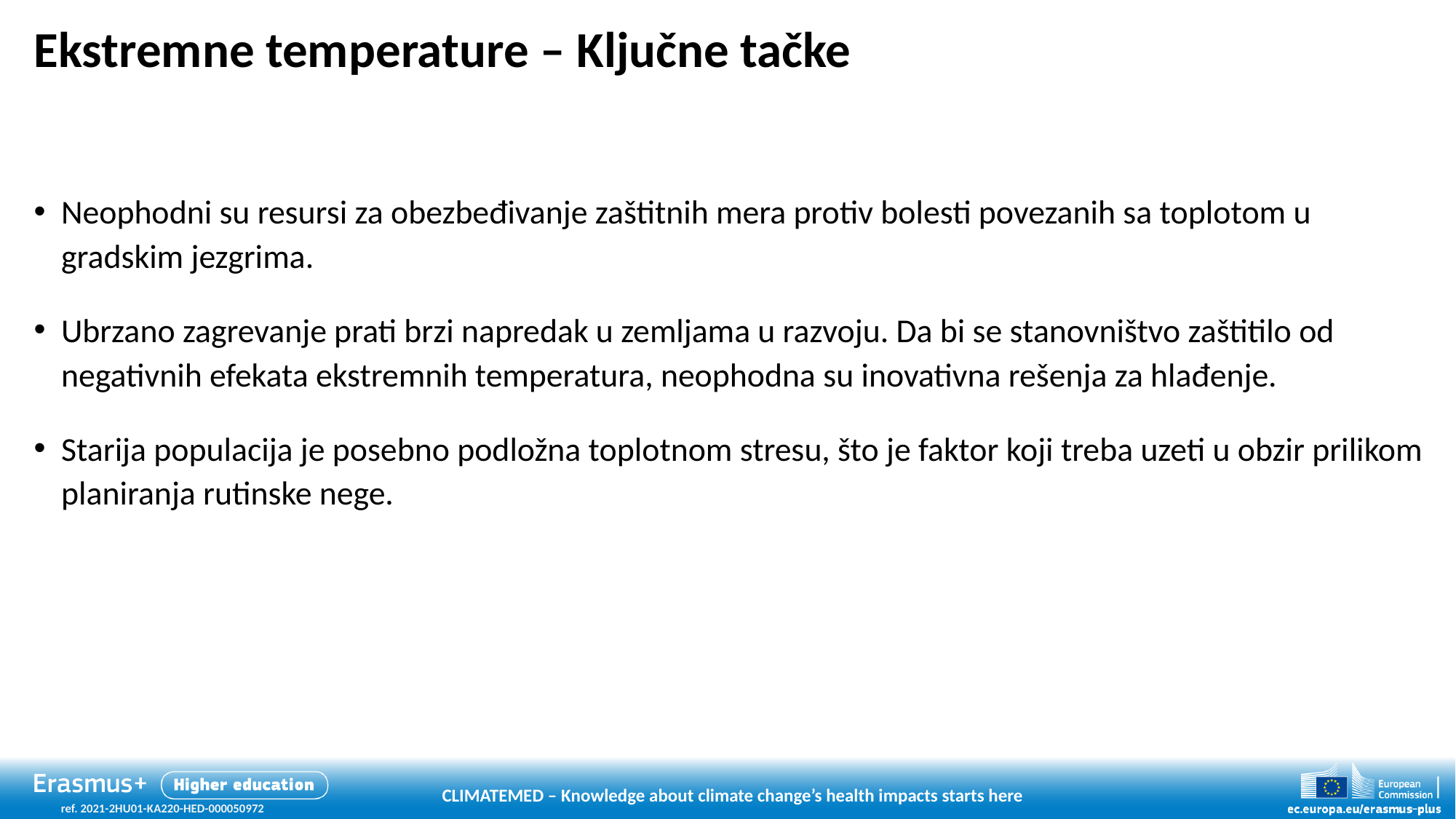

# Ekstremne temperature – Ključne tačke
Neophodni su resursi za obezbeđivanje zaštitnih mera protiv bolesti povezanih sa toplotom u gradskim jezgrima.
Ubrzano zagrevanje prati brzi napredak u zemljama u razvoju. Da bi se stanovništvo zaštitilo od negativnih efekata ekstremnih temperatura, neophodna su inovativna rešenja za hlađenje.
Starija populacija je posebno podložna toplotnom stresu, što je faktor koji treba uzeti u obzir prilikom planiranja rutinske nege.